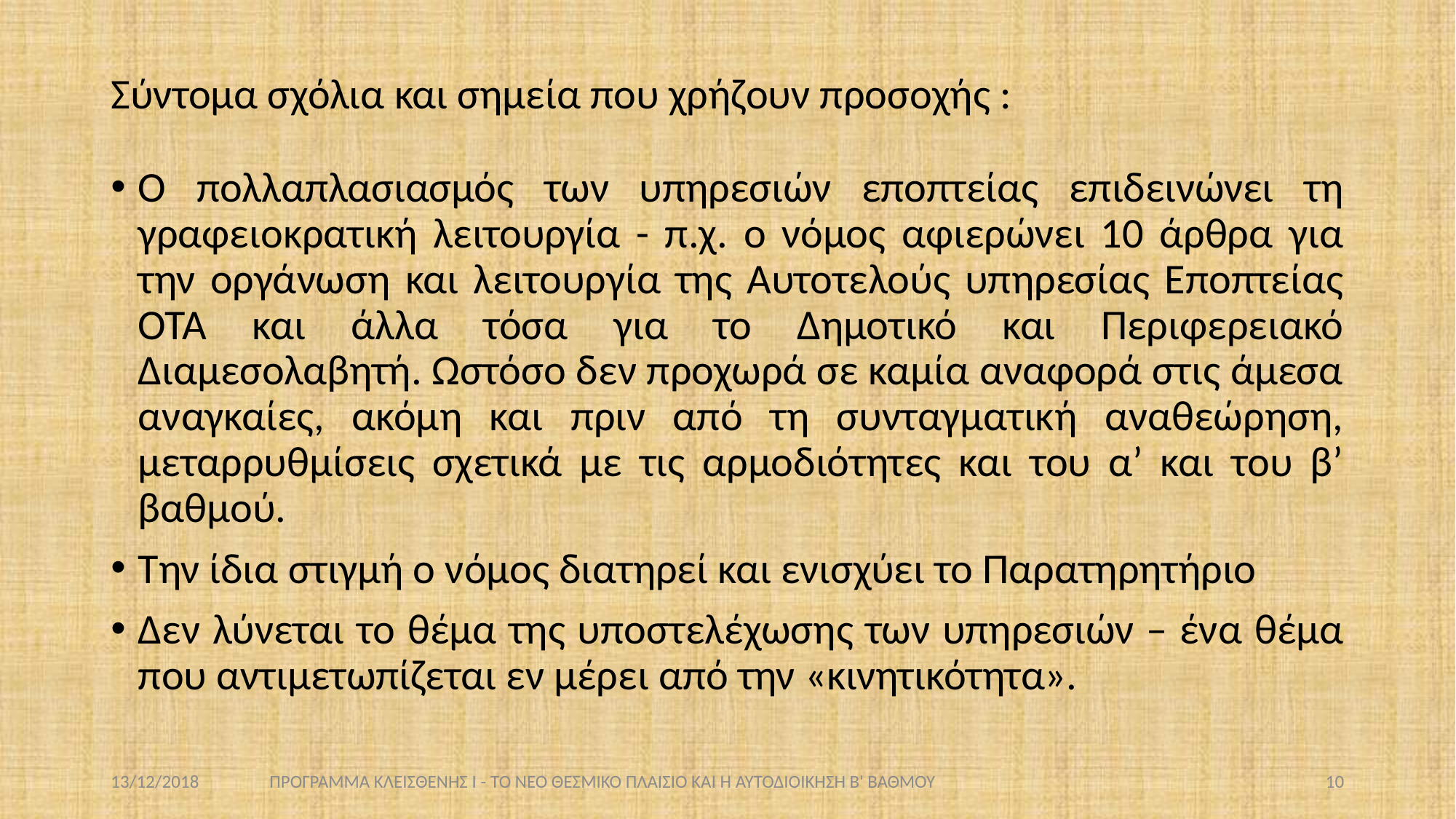

# Σύντομα σχόλια και σημεία που χρήζουν προσοχής :
Ο πολλαπλασιασμός των υπηρεσιών εποπτείας επιδεινώνει τη γραφειοκρατική λειτουργία - π.χ. ο νόμος αφιερώνει 10 άρθρα για την οργάνωση και λειτουργία της Αυτοτελούς υπηρεσίας Εποπτείας ΟΤΑ και άλλα τόσα για το Δημοτικό και Περιφερειακό Διαμεσολαβητή. Ωστόσο δεν προχωρά σε καμία αναφορά στις άμεσα αναγκαίες, ακόμη και πριν από τη συνταγματική αναθεώρηση, μεταρρυθμίσεις σχετικά με τις αρμοδιότητες και του α’ και του β’ βαθμού.
Την ίδια στιγμή ο νόμος διατηρεί και ενισχύει το Παρατηρητήριο
Δεν λύνεται το θέμα της υποστελέχωσης των υπηρεσιών – ένα θέμα που αντιμετωπίζεται εν μέρει από την «κινητικότητα».
13/12/2018
ΠΡΟΓΡΑΜΜΑ ΚΛΕΙΣΘΕΝΗΣ Ι - ΤΟ ΝΕΟ ΘΕΣΜΙΚΟ ΠΛΑΙΣΙΟ ΚΑΙ Η ΑΥΤΟΔΙΟΙΚΗΣΗ Β' ΒΑΘΜΟΥ
10